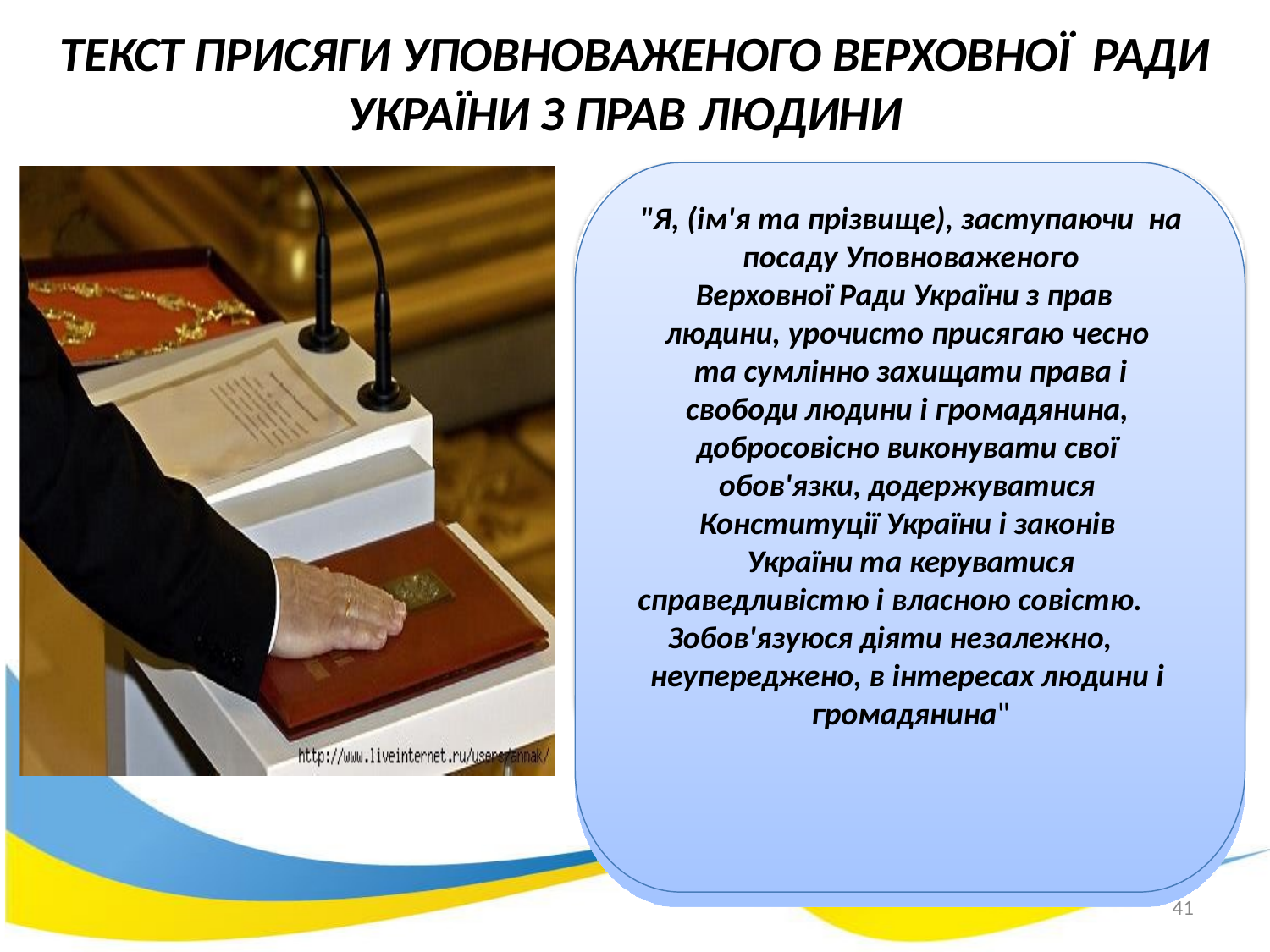

# ТЕКСТ ПРИСЯГИ УПОВНОВАЖЕНОГО ВЕРХОВНОЇ  РАДИ УКРАЇНИ З ПРАВ ЛЮДИНИ

"Я, (ім'я та прізвище), заступаючи  на посаду Уповноваженого
Верховної Ради України з прав
людини, урочисто присягаю чесно  та сумлінно захищати права і
свободи людини і громадянина,  добросовісно виконувати свої  обов'язки, додержуватися  Конституції України і законів  України та керуватися
справедливістю і власною совістю.
Зобов'язуюся діяти незалежно,
неупереджено, в інтересах людини і  громадянина"

41